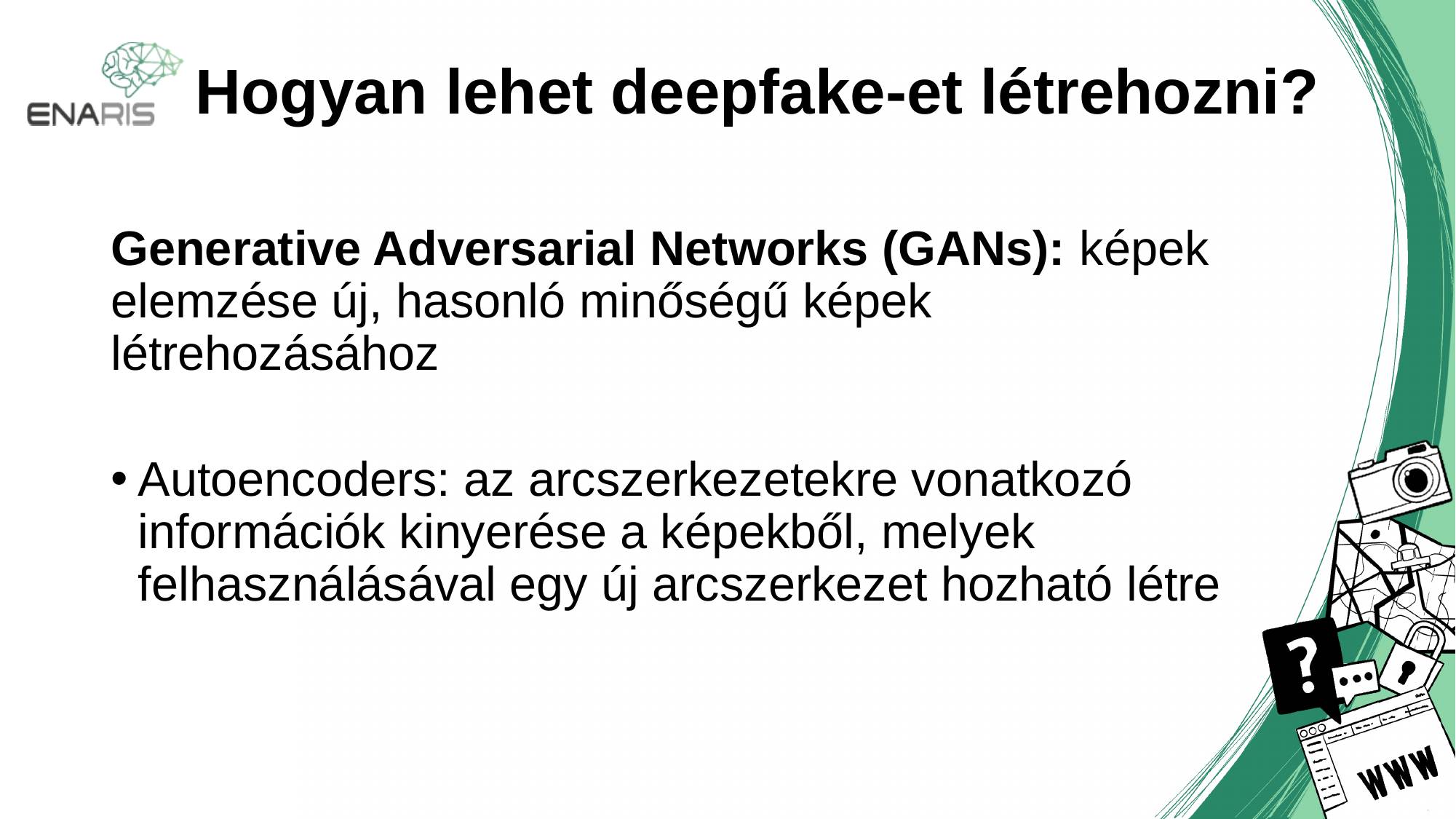

# Hogyan lehet deepfake-et létrehozni?

Generative Adversarial Networks (GANs): képek elemzése új, hasonló minőségű képek létrehozásához
Autoencoders: az arcszerkezetekre vonatkozó információk kinyerése a képekből, melyek felhasználásával egy új arcszerkezet hozható létre